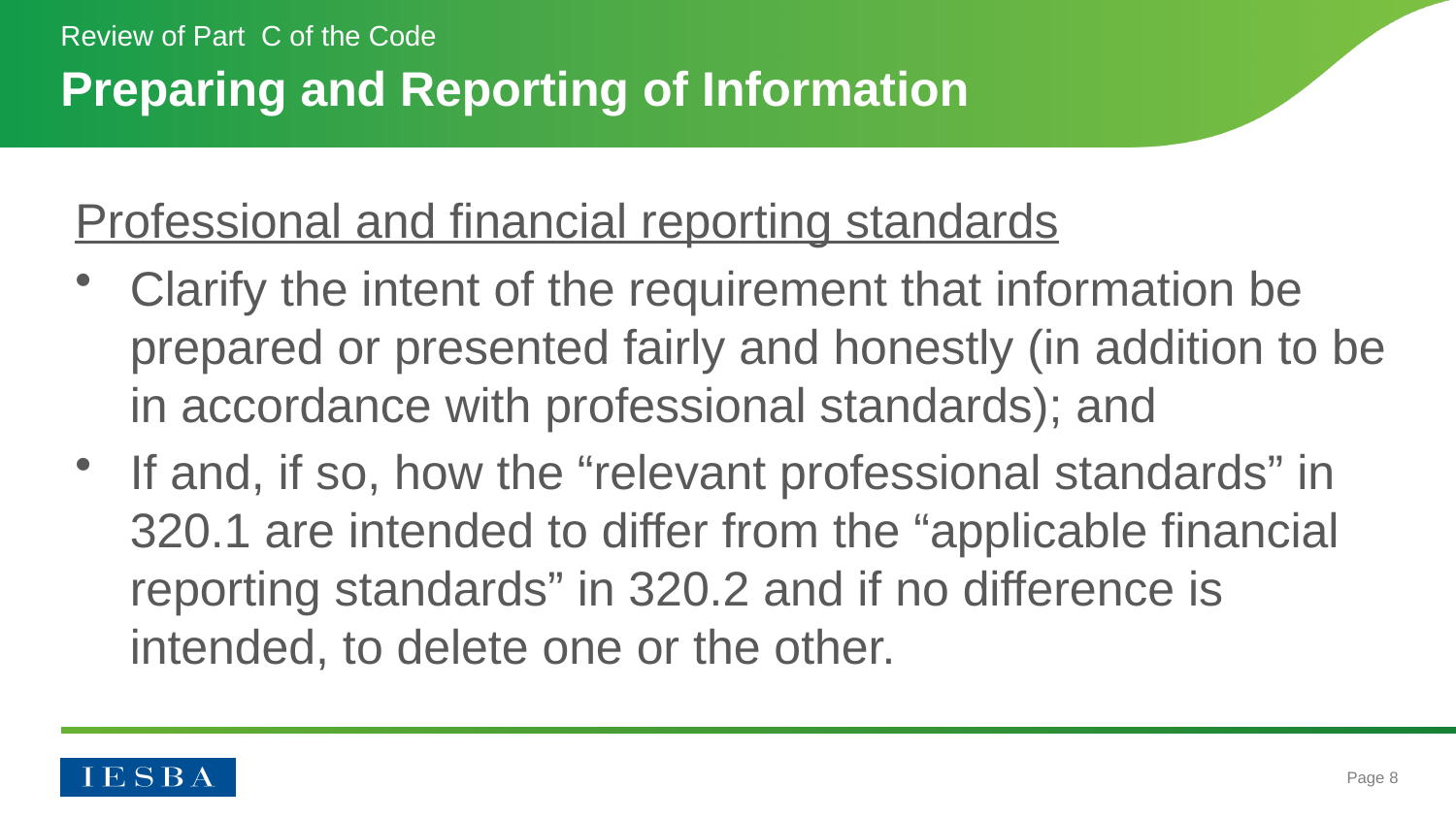

Review of Part  C of the Code
# Preparing and Reporting of Information
Professional and financial reporting standards
Clarify the intent of the requirement that information be prepared or presented fairly and honestly (in addition to be in accordance with professional standards); and
If and, if so, how the “relevant professional standards” in 320.1 are intended to differ from the “applicable financial reporting standards” in 320.2 and if no difference is intended, to delete one or the other.